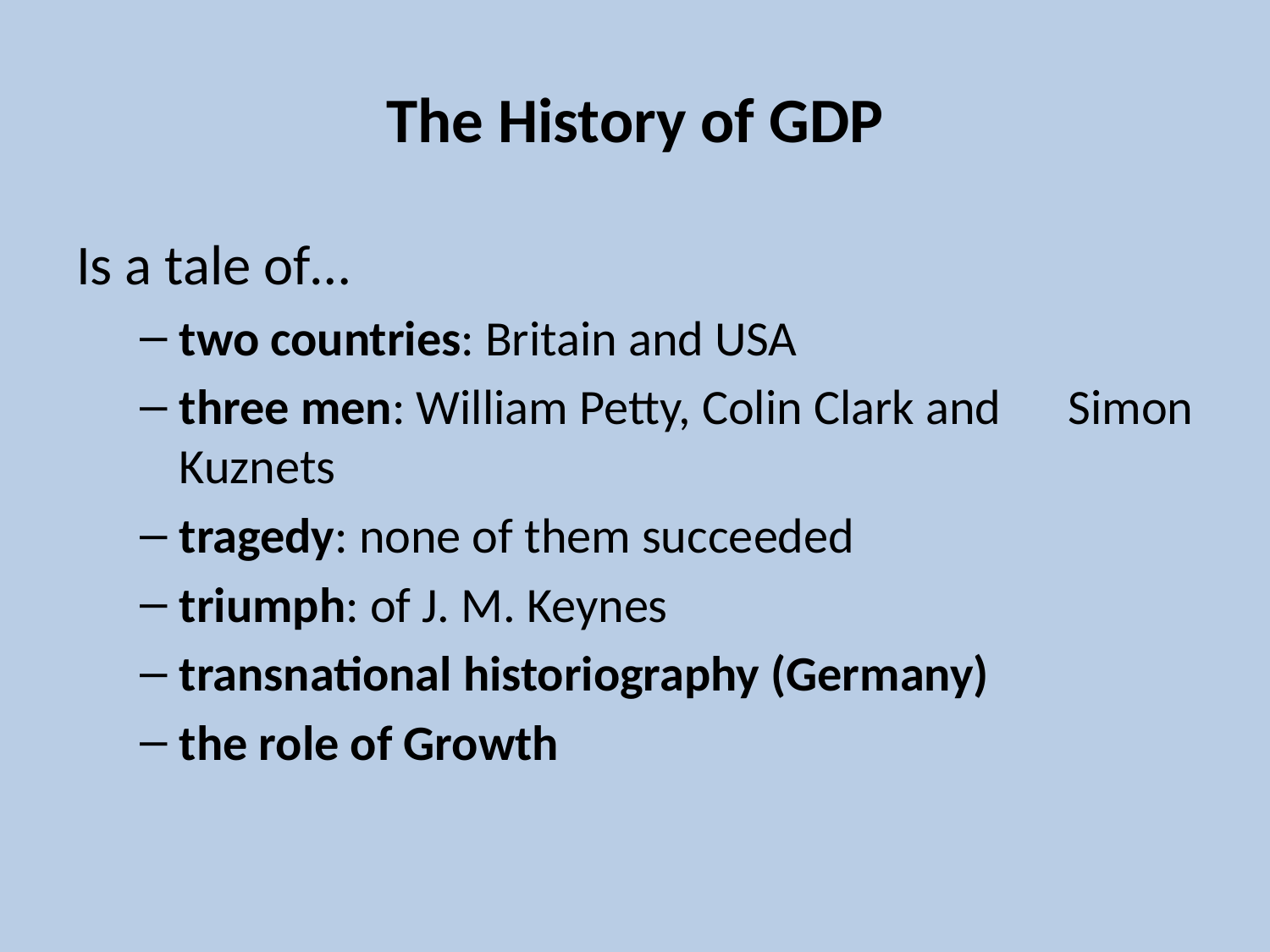

# The History of GDP
Is a tale of…
two countries: Britain and USA
three men: William Petty, Colin Clark and 	Simon Kuznets
tragedy: none of them succeeded
triumph: of J. M. Keynes
transnational historiography (Germany)
the role of Growth